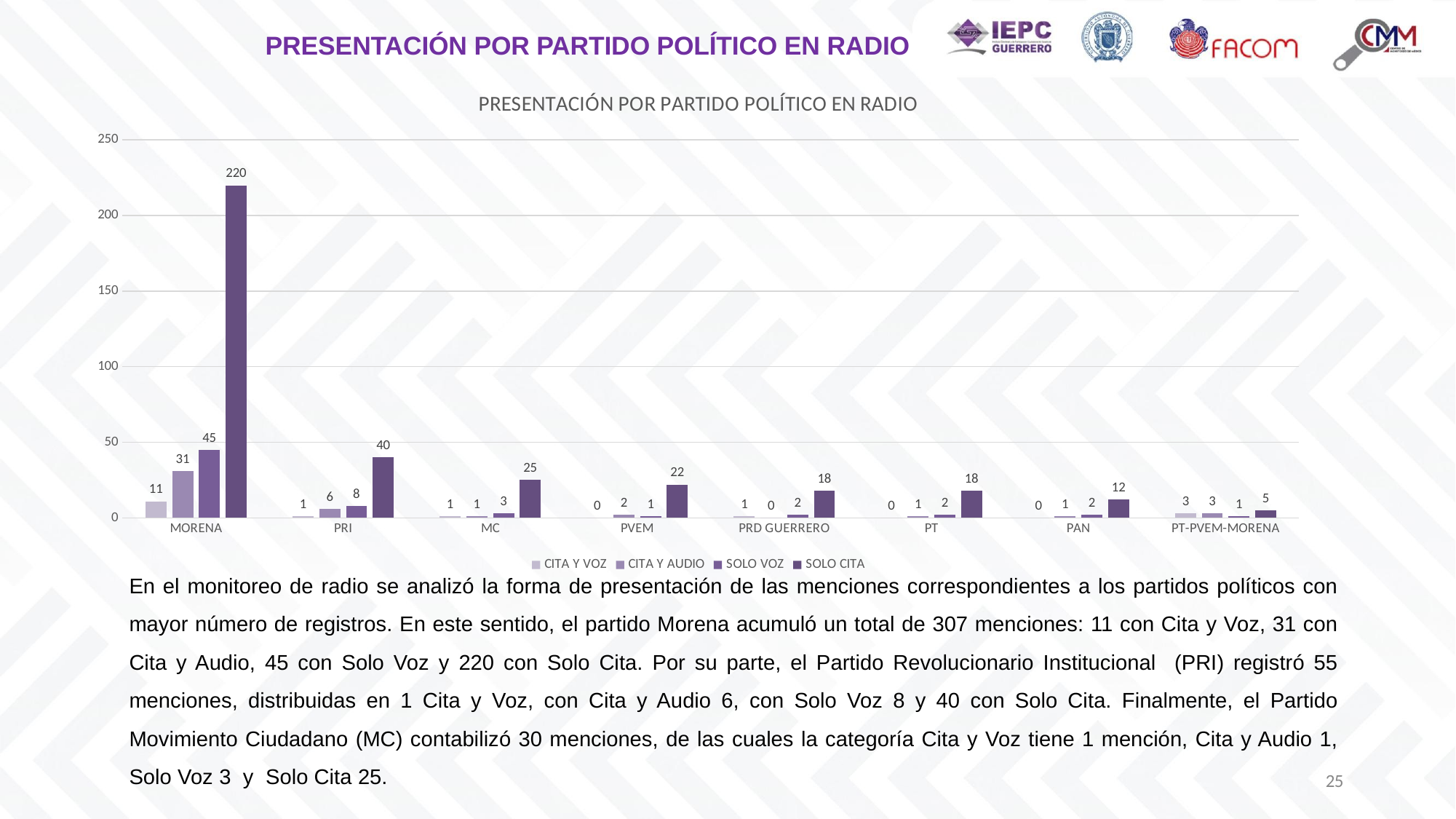

PRESENTACIÓN POR PARTIDO POLÍTICO EN RADIO

### Chart: PRESENTACIÓN POR PARTIDO POLÍTICO EN RADIO

| Category | CITA Y VOZ | CITA Y AUDIO | SOLO VOZ | SOLO CITA |
|---|---|---|---|---|
| MORENA | 11.0 | 31.0 | 45.0 | 220.0 |
| PRI | 1.0 | 6.0 | 8.0 | 40.0 |
| MC | 1.0 | 1.0 | 3.0 | 25.0 |
| PVEM | 0.0 | 2.0 | 1.0 | 22.0 |
| PRD GUERRERO | 1.0 | 0.0 | 2.0 | 18.0 |
| PT | 0.0 | 1.0 | 2.0 | 18.0 |
| PAN | 0.0 | 1.0 | 2.0 | 12.0 |
| PT-PVEM-MORENA | 3.0 | 3.0 | 1.0 | 5.0 |
En el monitoreo de radio se analizó la forma de presentación de las menciones correspondientes a los partidos políticos con mayor número de registros. En este sentido, el partido Morena acumuló un total de 307 menciones: 11 con Cita y Voz, 31 con Cita y Audio, 45 con Solo Voz y 220 con Solo Cita. Por su parte, el Partido Revolucionario Institucional  (PRI) registró 55 menciones, distribuidas en 1 Cita y Voz, con Cita y Audio 6, con Solo Voz 8 y 40 con Solo Cita. Finalmente, el Partido Movimiento Ciudadano (MC) contabilizó 30 menciones, de las cuales la categoría Cita y Voz tiene 1 mención, Cita y Audio 1, Solo Voz 3  y  Solo Cita 25.
25